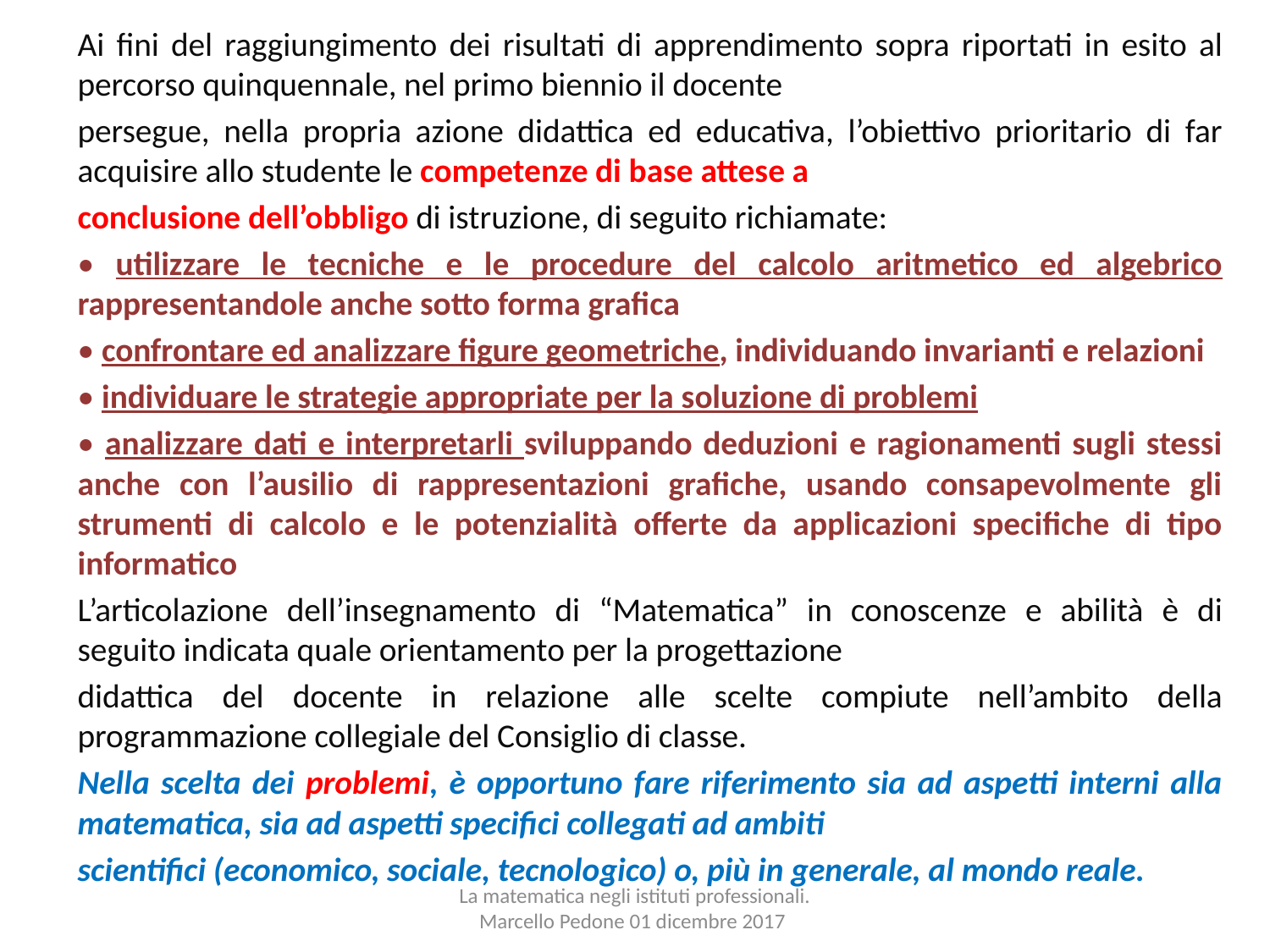

Ai fini del raggiungimento dei risultati di apprendimento sopra riportati in esito al percorso quinquennale, nel primo biennio il docente
persegue, nella propria azione didattica ed educativa, l’obiettivo prioritario di far acquisire allo studente le competenze di base attese a
conclusione dell’obbligo di istruzione, di seguito richiamate:
• utilizzare le tecniche e le procedure del calcolo aritmetico ed algebrico rappresentandole anche sotto forma grafica
• confrontare ed analizzare figure geometriche, individuando invarianti e relazioni
• individuare le strategie appropriate per la soluzione di problemi
• analizzare dati e interpretarli sviluppando deduzioni e ragionamenti sugli stessi anche con l’ausilio di rappresentazioni grafiche, usando consapevolmente gli strumenti di calcolo e le potenzialità offerte da applicazioni specifiche di tipo informatico
L’articolazione dell’insegnamento di “Matematica” in conoscenze e abilità è di seguito indicata quale orientamento per la progettazione
didattica del docente in relazione alle scelte compiute nell’ambito della programmazione collegiale del Consiglio di classe.
Nella scelta dei problemi, è opportuno fare riferimento sia ad aspetti interni alla matematica, sia ad aspetti specifici collegati ad ambiti
scientifici (economico, sociale, tecnologico) o, più in generale, al mondo reale.
La matematica negli istituti professionali. Marcello Pedone 01 dicembre 2017